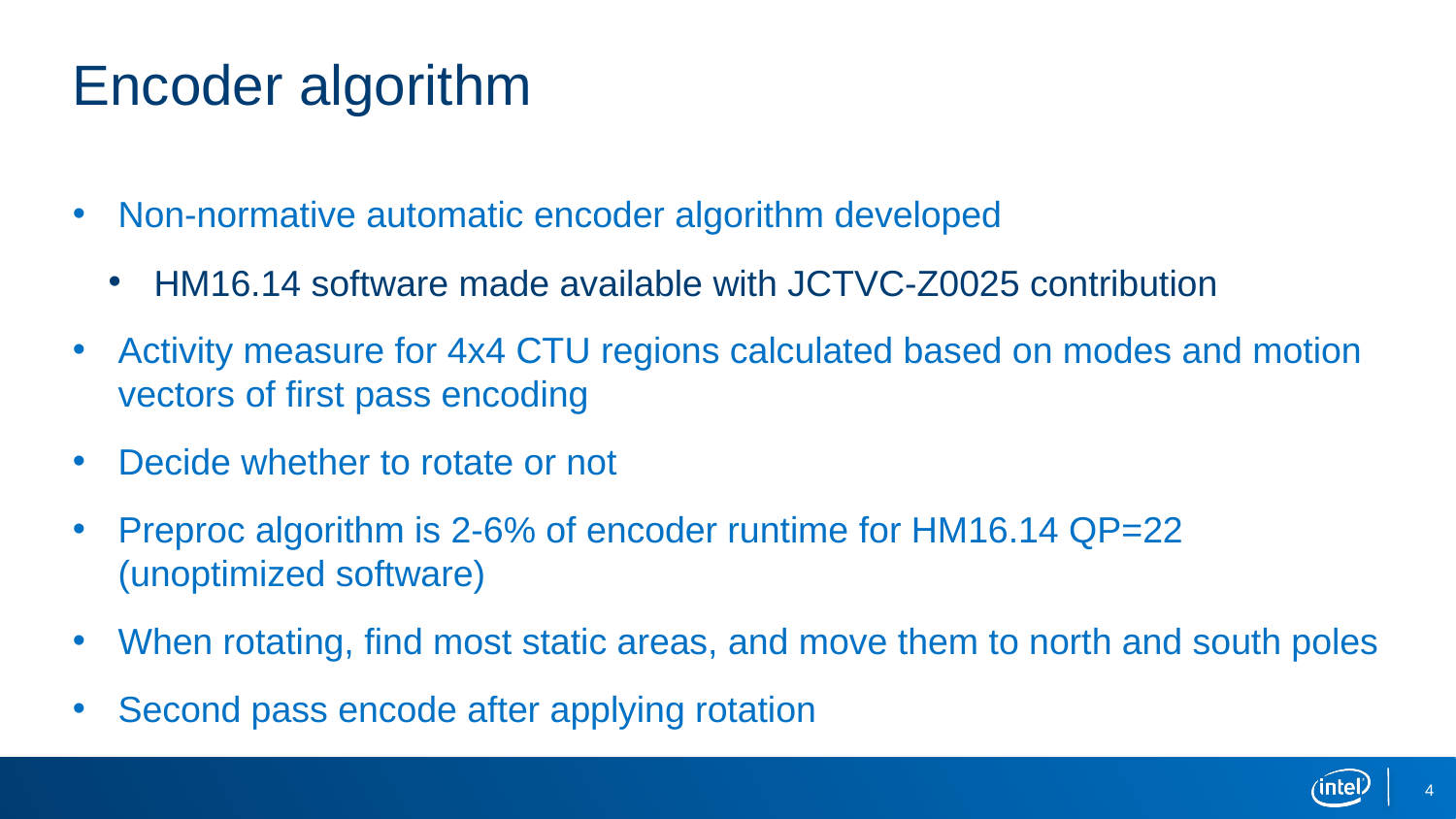

# Encoder algorithm
Non-normative automatic encoder algorithm developed
HM16.14 software made available with JCTVC-Z0025 contribution
Activity measure for 4x4 CTU regions calculated based on modes and motion vectors of first pass encoding
Decide whether to rotate or not
Preproc algorithm is 2-6% of encoder runtime for HM16.14 QP=22 (unoptimized software)
When rotating, find most static areas, and move them to north and south poles
Second pass encode after applying rotation

4